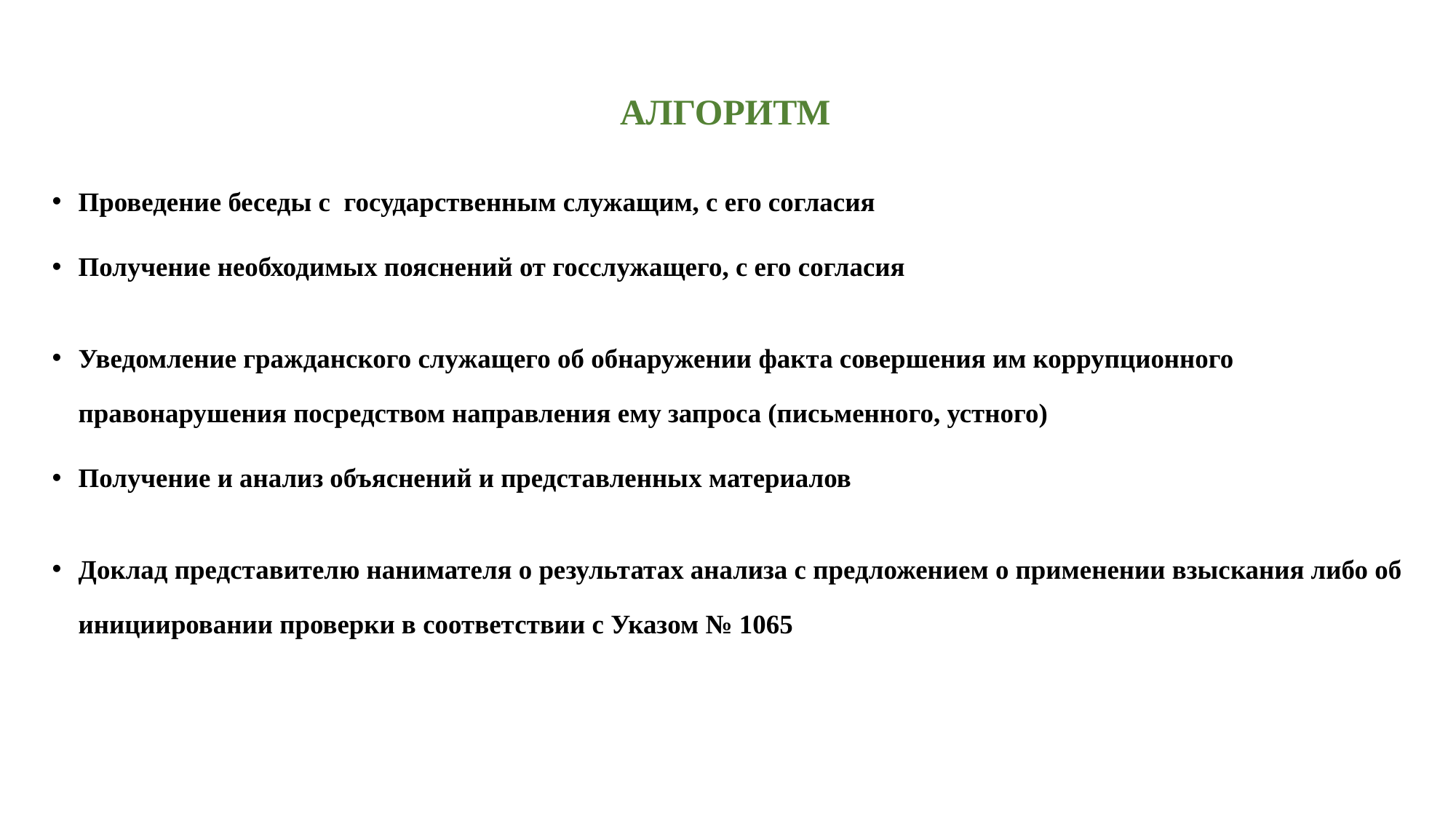

# АЛГОРИТМ
Проведение беседы с  государственным служащим, с его согласия

Получение необходимых пояснений от госслужащего, с его согласия

Уведомление гражданского служащего об обнаружении факта совершения им коррупционного правонарушения посредством направления ему запроса (письменного, устного)

Получение и анализ объяснений и представленных материалов

Доклад представителю нанимателя о результатах анализа с предложением о применении взыскания либо об инициировании проверки в соответствии с Указом № 1065